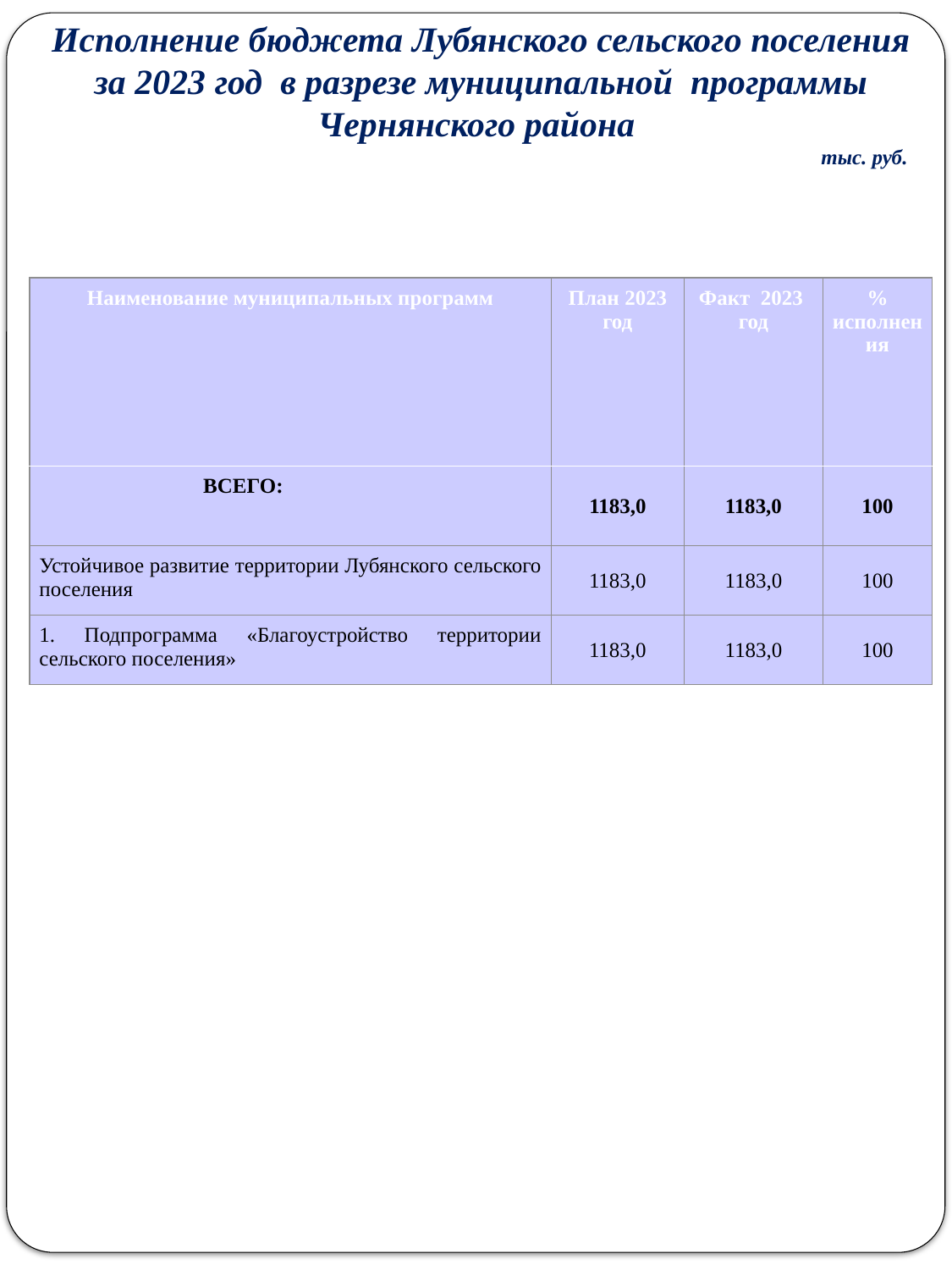

Исполнение бюджета Лубянского сельского поселения за 2023 год  в разрезе муниципальной  программы Чернянского района
                                                                                                                                                 тыс. руб.
| Наименование муниципальных программ | План 2023 год | Факт 2023 год | % исполнения |
| --- | --- | --- | --- |
| ВСЕГО: | 1183,0 | 1183,0 | 100 |
| Устойчивое развитие территории Лубянского сельского поселения | 1183,0 | 1183,0 | 100 |
| 1. Подпрограмма «Благоустройство территории сельского поселения» | 1183,0 | 1183,0 | 100 |